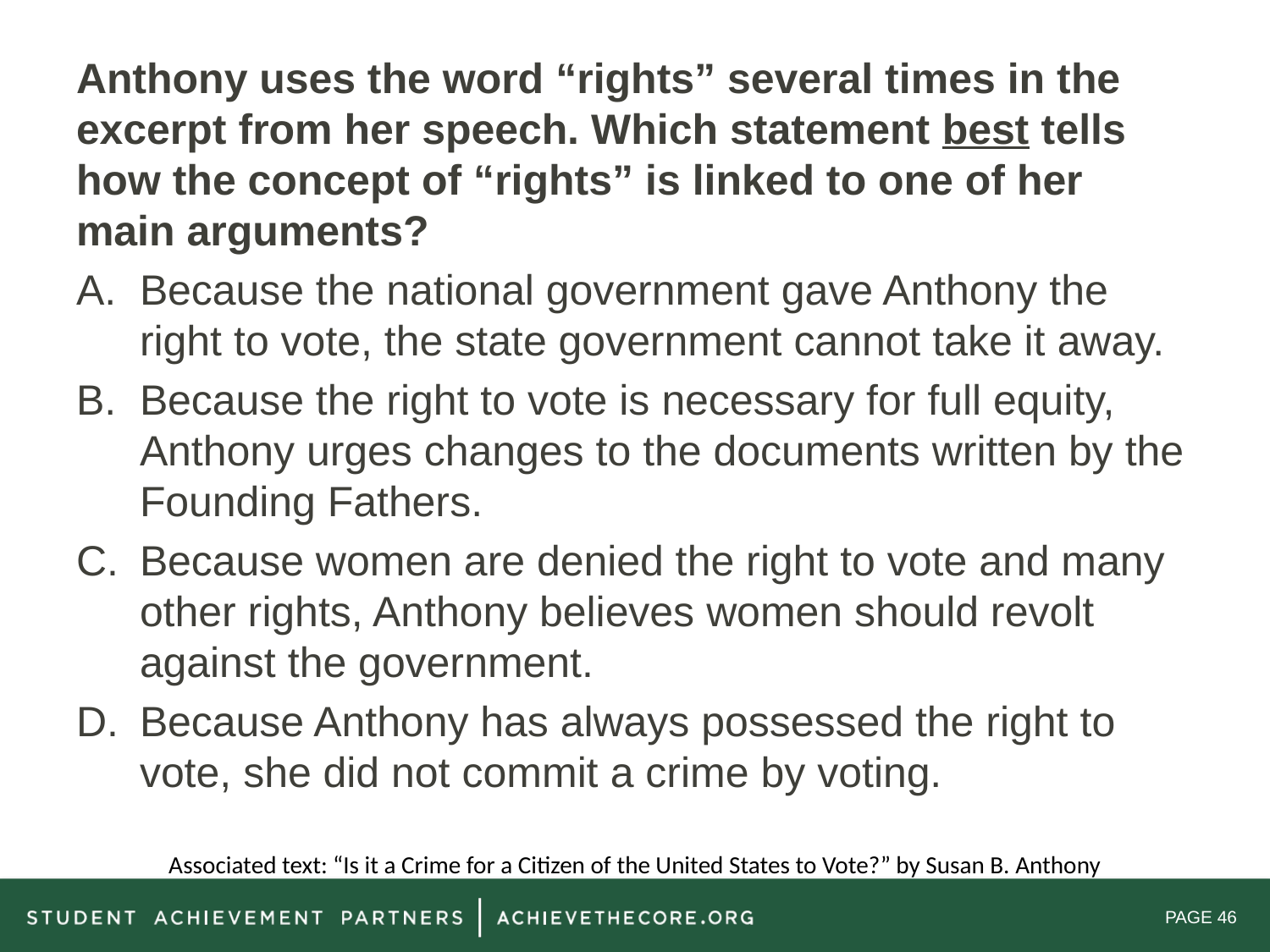

Anthony uses the word “rights” several times in the excerpt from her speech. Which statement best tells how the concept of “rights” is linked to one of her main arguments?
Because the national government gave Anthony the right to vote, the state government cannot take it away.
Because the right to vote is necessary for full equity, Anthony urges changes to the documents written by the Founding Fathers.
Because women are denied the right to vote and many other rights, Anthony believes women should revolt against the government.
Because Anthony has always possessed the right to vote, she did not commit a crime by voting.
Associated text: “Is it a Crime for a Citizen of the United States to Vote?” by Susan B. Anthony